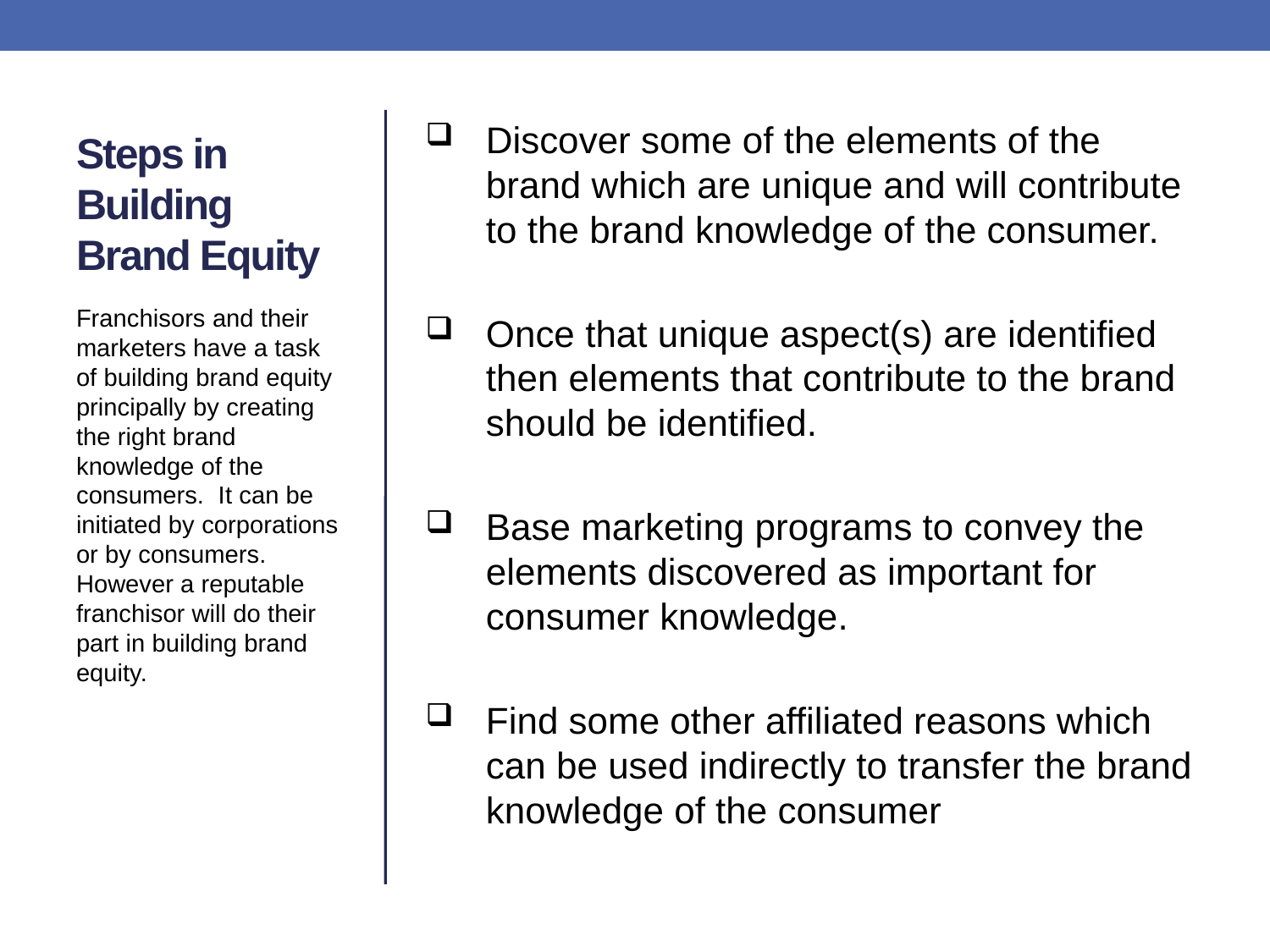

# Steps in Building Brand Equity
Discover some of the elements of the brand which are unique and will contribute to the brand knowledge of the consumer.

Once that unique aspect(s) are identified then elements that contribute to the brand should be identified.

Base marketing programs to convey the elements discovered as important for consumer knowledge.

Find some other affiliated reasons which can be used indirectly to transfer the brand knowledge of the consumer
Franchisors and their marketers have a task of building brand equity principally by creating the right brand knowledge of the consumers.  It can be initiated by corporations or by consumers.  However a reputable franchisor will do their part in building brand equity.